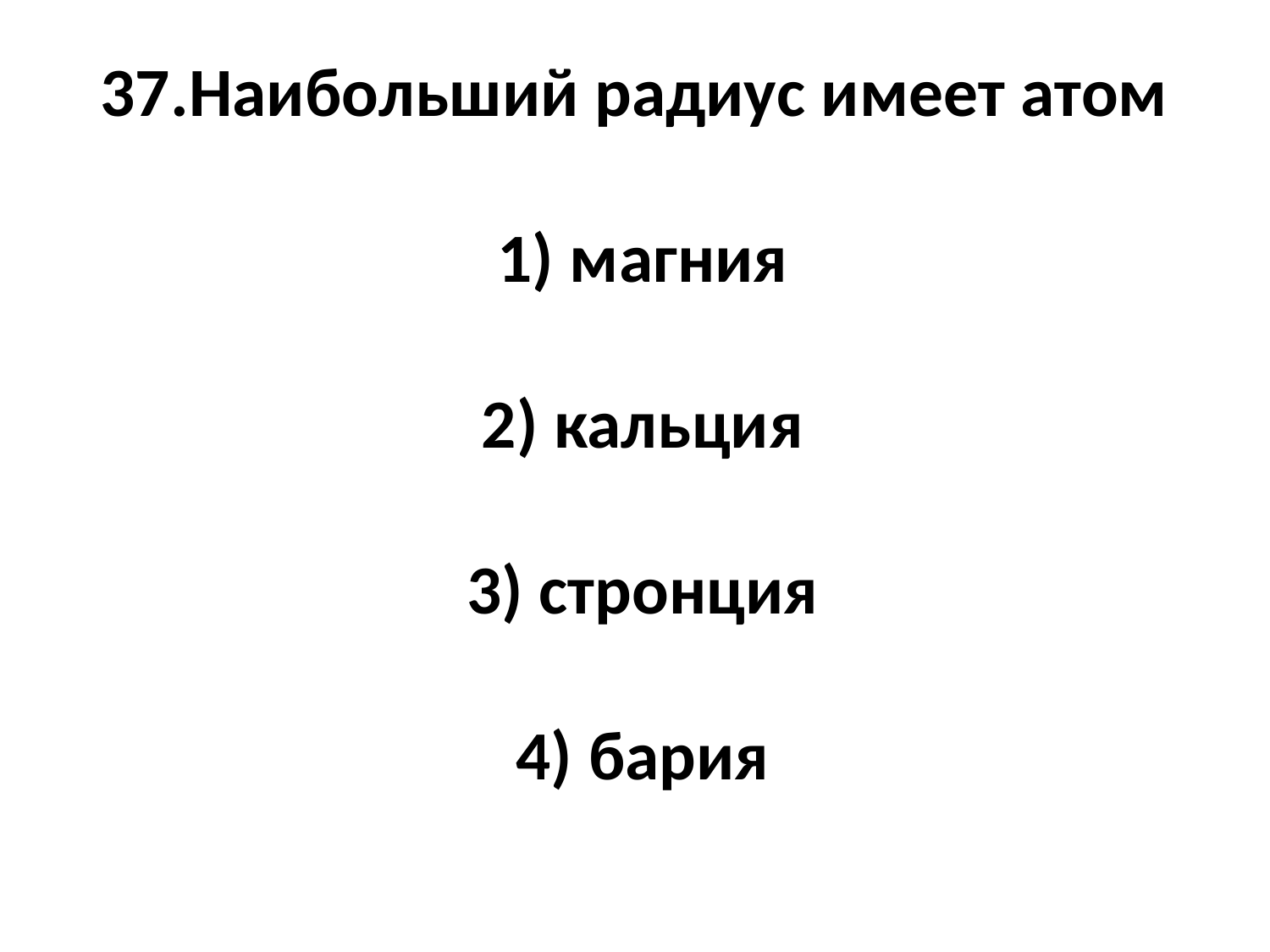

# 37.Наибольший радиус имеет атом     1) магния     2) кальция     3) стронция     4) бария